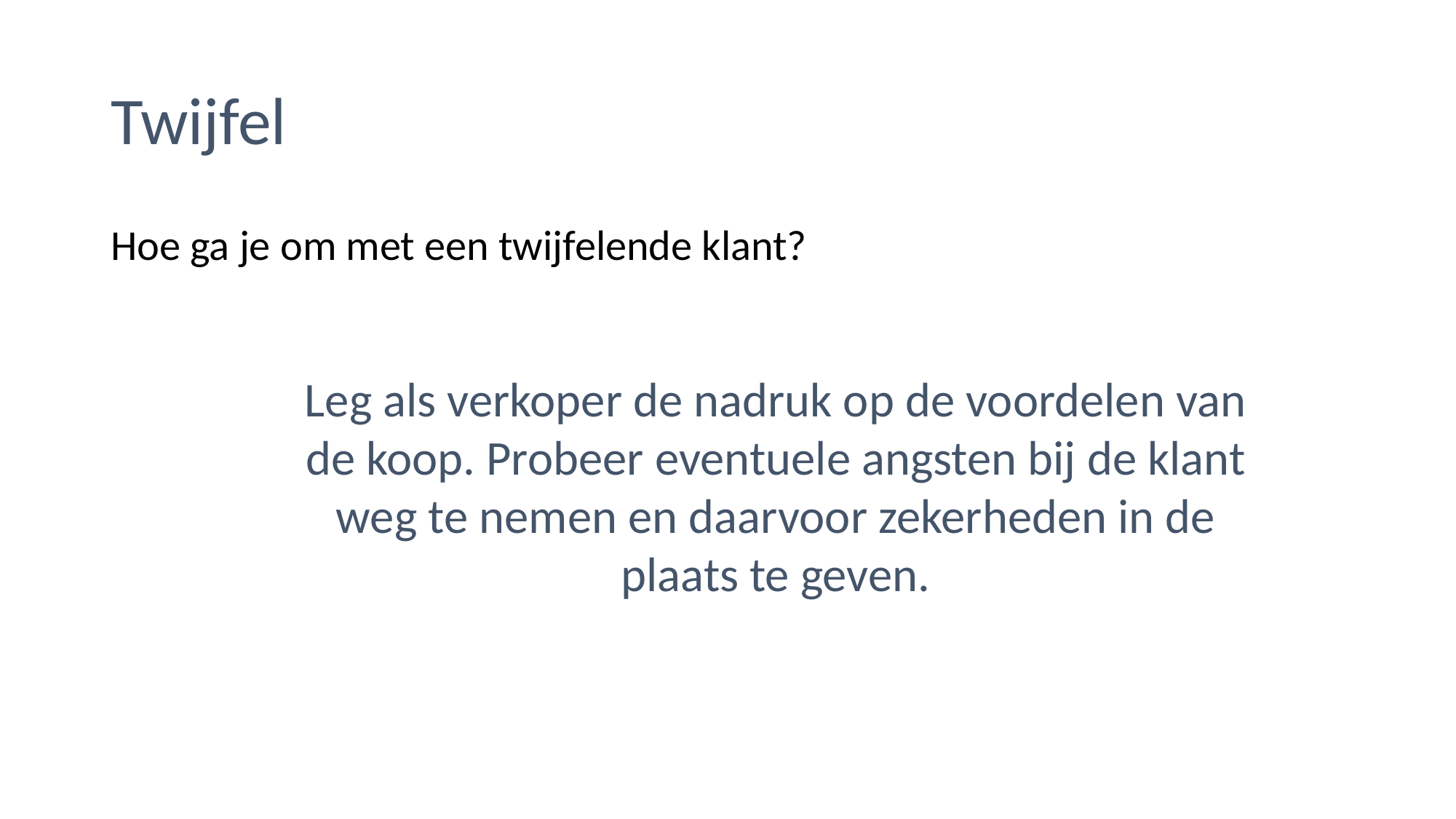

# Twijfel
Hoe ga je om met een twijfelende klant?
Leg als verkoper de nadruk op de voordelen van de koop. Probeer eventuele angsten bij de klant weg te nemen en daarvoor zekerheden in de plaats te geven.